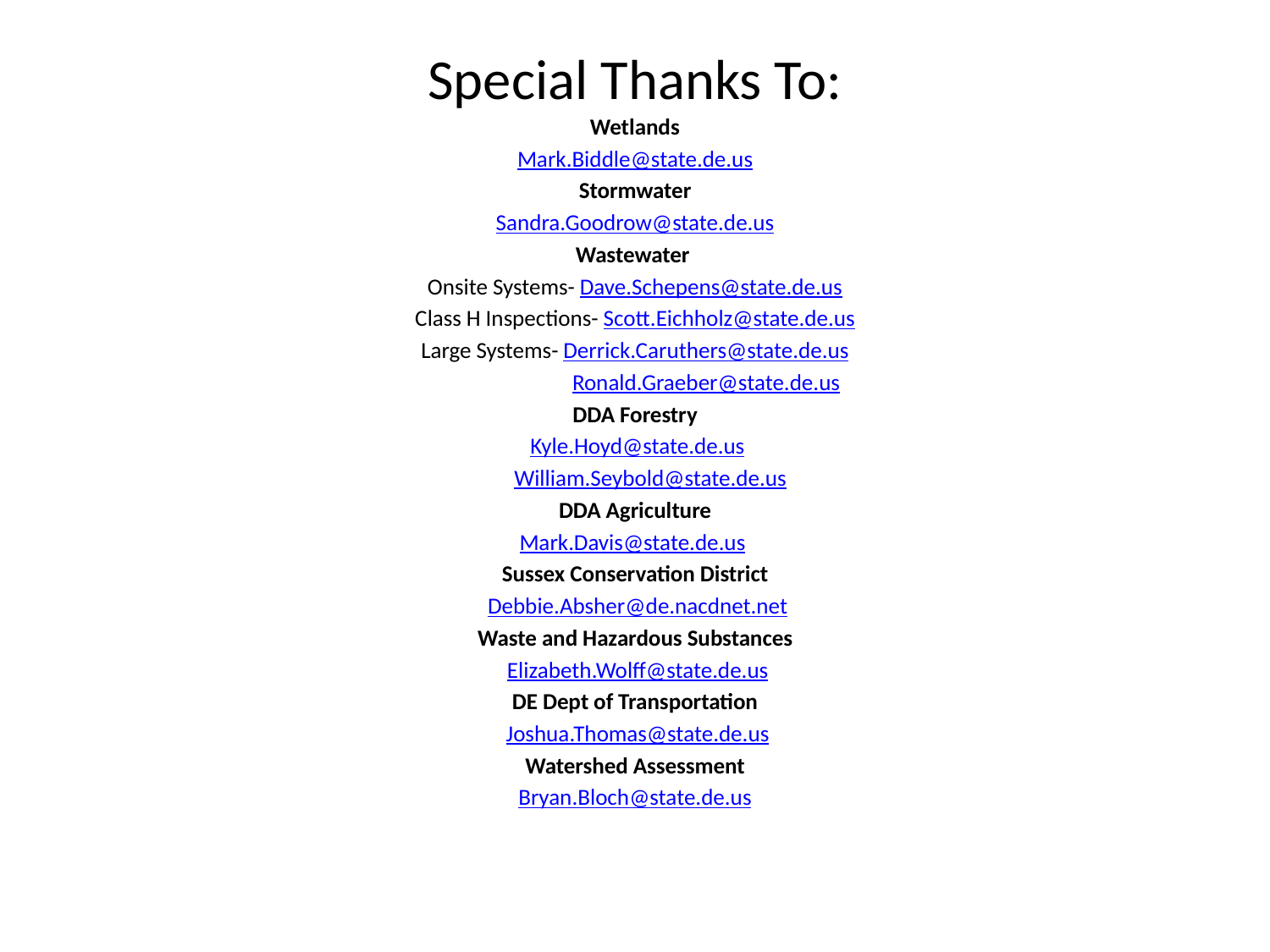

# Special Thanks To:
Wetlands
Mark.Biddle@state.de.us
Stormwater
Sandra.Goodrow@state.de.us
Wastewater
Onsite Systems- Dave.Schepens@state.de.us
Class H Inspections- Scott.Eichholz@state.de.us
Large Systems- Derrick.Caruthers@state.de.us
                            Ronald.Graeber@state.de.us
DDA Forestry
 Kyle.Hoyd@state.de.us
      William.Seybold@state.de.us
DDA Agriculture
 Mark.Davis@state.de.us
Sussex Conservation District
 Debbie.Absher@de.nacdnet.net
Waste and Hazardous Substances
 Elizabeth.Wolff@state.de.us
DE Dept of Transportation
 Joshua.Thomas@state.de.us
Watershed Assessment
Bryan.Bloch@state.de.us